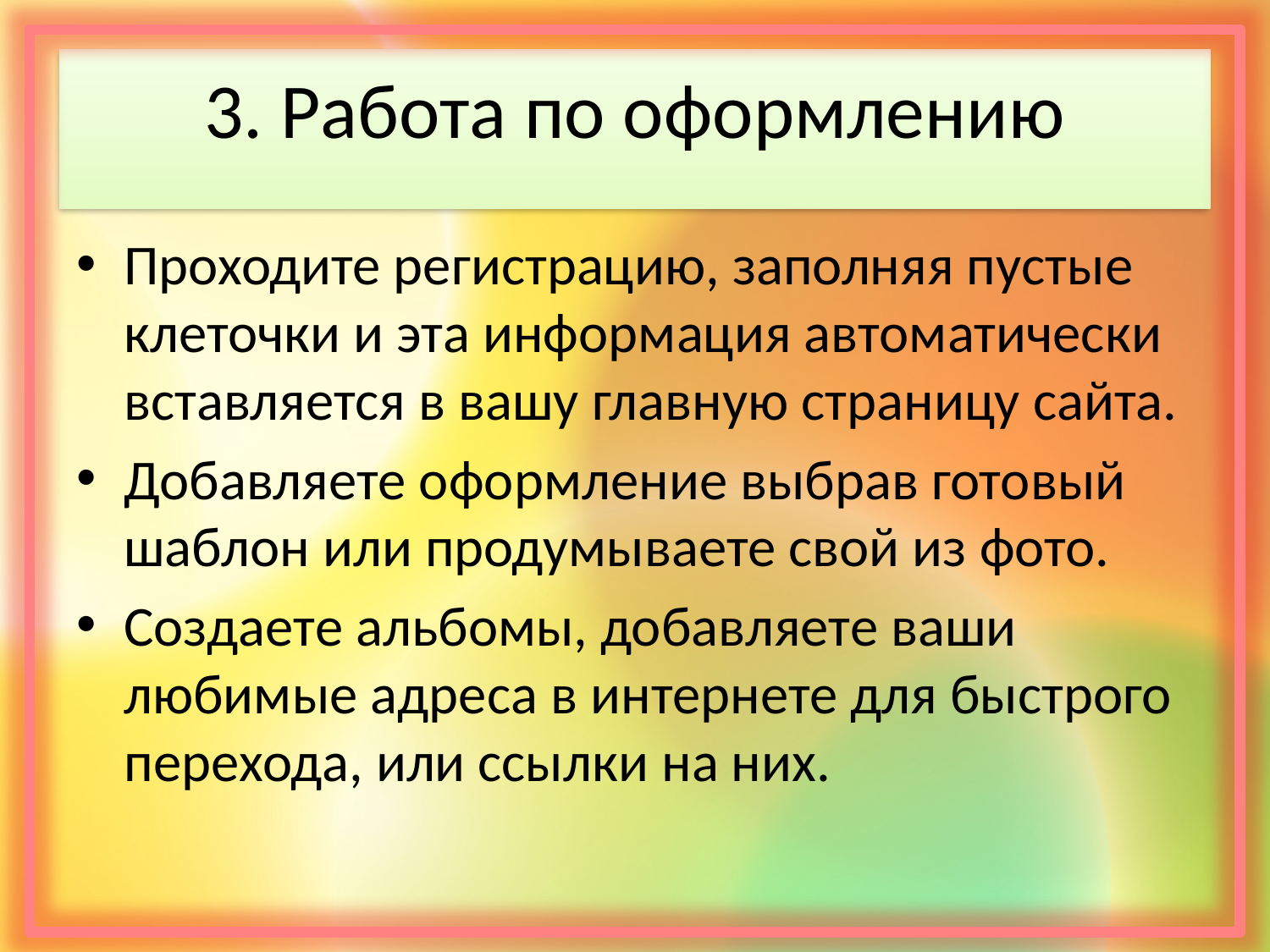

# 3. Работа по оформлению
Проходите регистрацию, заполняя пустые клеточки и эта информация автоматически вставляется в вашу главную страницу сайта.
Добавляете оформление выбрав готовый шаблон или продумываете свой из фото.
Создаете альбомы, добавляете ваши любимые адреса в интернете для быстрого перехода, или ссылки на них.